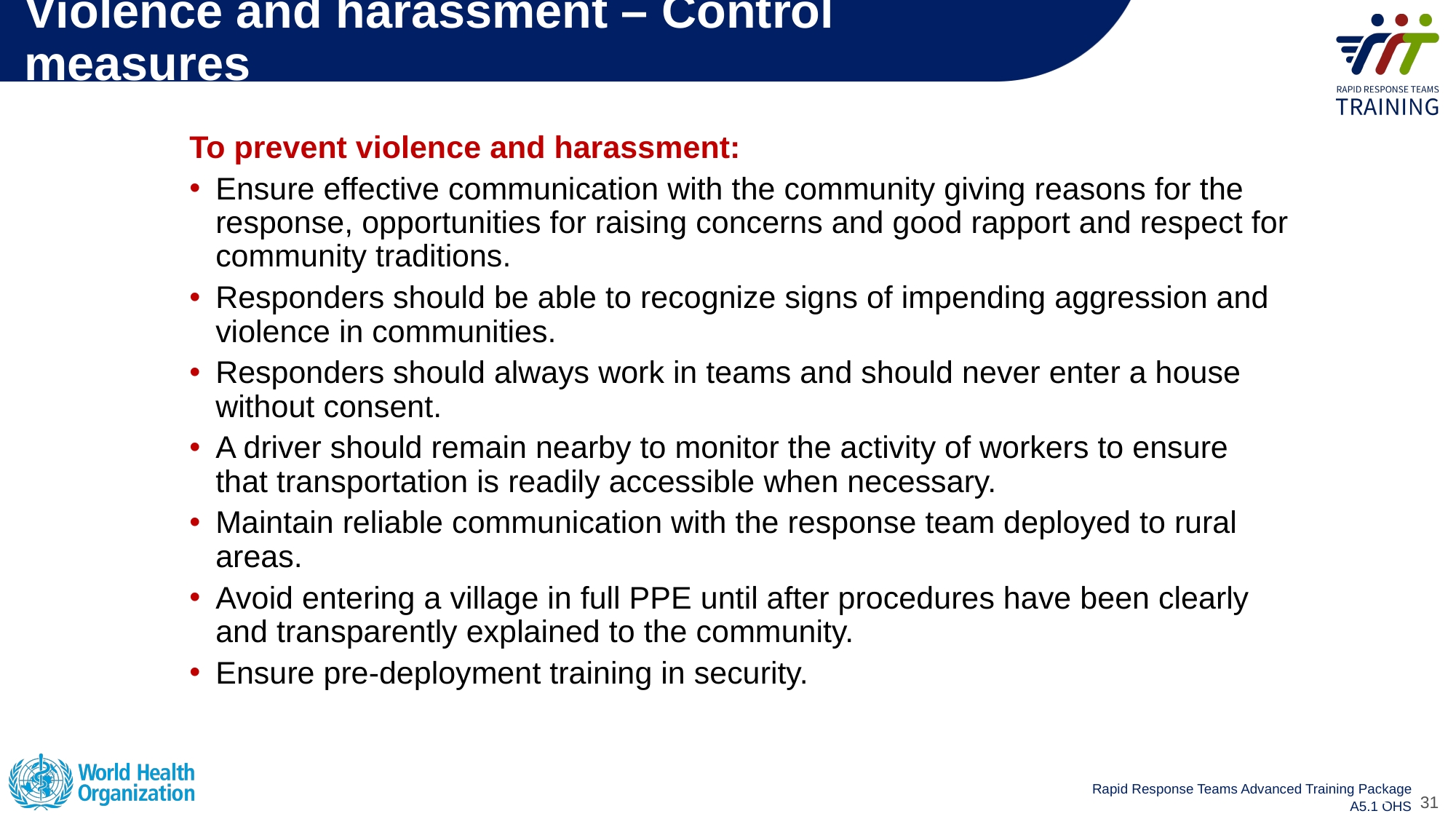

Violence and harassment – Control measures
To prevent violence and harassment:
Ensure effective communication with the community giving reasons for the response, opportunities for raising concerns and good rapport and respect for community traditions.
Responders should be able to recognize signs of impending aggression and violence in communities.
Responders should always work in teams and should never enter a house without consent.
A driver should remain nearby to monitor the activity of workers to ensure that transportation is readily accessible when necessary.
Maintain reliable communication with the response team deployed to rural areas.
Avoid entering a village in full PPE until after procedures have been clearly and transparently explained to the community.
Ensure pre-deployment training in security.
31